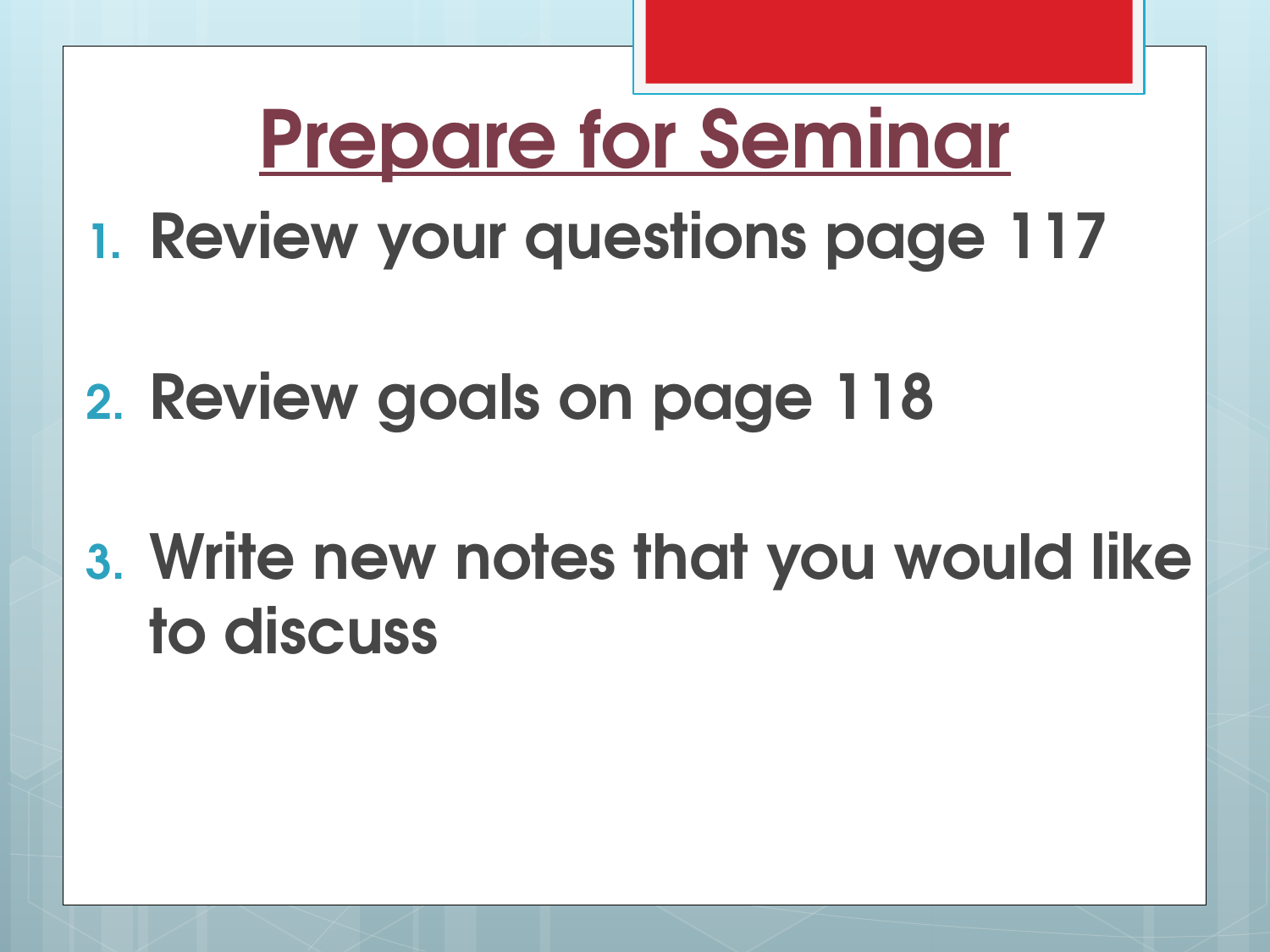

# Prepare for Seminar
Review your questions page 117
Review goals on page 118
Write new notes that you would like to discuss